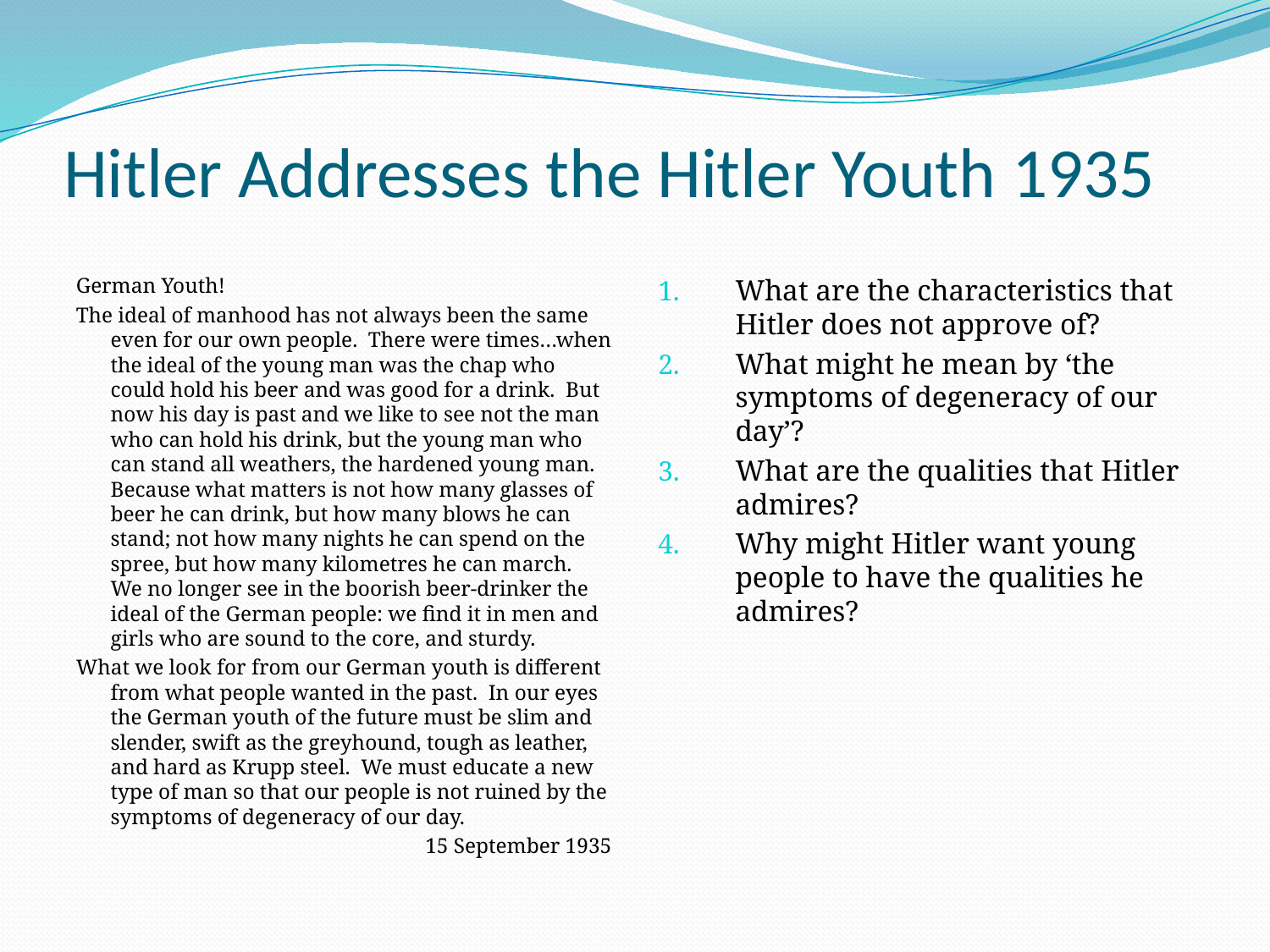

# Hitler Addresses the Hitler Youth 1935
German Youth!
The ideal of manhood has not always been the same even for our own people.  There were times…when the ideal of the young man was the chap who could hold his beer and was good for a drink.  But now his day is past and we like to see not the man who can hold his drink, but the young man who can stand all weathers, the hardened young man.  Because what matters is not how many glasses of beer he can drink, but how many blows he can stand; not how many nights he can spend on the spree, but how many kilometres he can march.  We no longer see in the boorish beer-drinker the ideal of the German people: we find it in men and girls who are sound to the core, and sturdy.
What we look for from our German youth is different from what people wanted in the past.  In our eyes the German youth of the future must be slim and slender, swift as the greyhound, tough as leather, and hard as Krupp steel.  We must educate a new type of man so that our people is not ruined by the symptoms of degeneracy of our day.
15 September 1935
What are the characteristics that Hitler does not approve of?
What might he mean by ‘the symptoms of degeneracy of our day’?
What are the qualities that Hitler admires?
Why might Hitler want young people to have the qualities he admires?